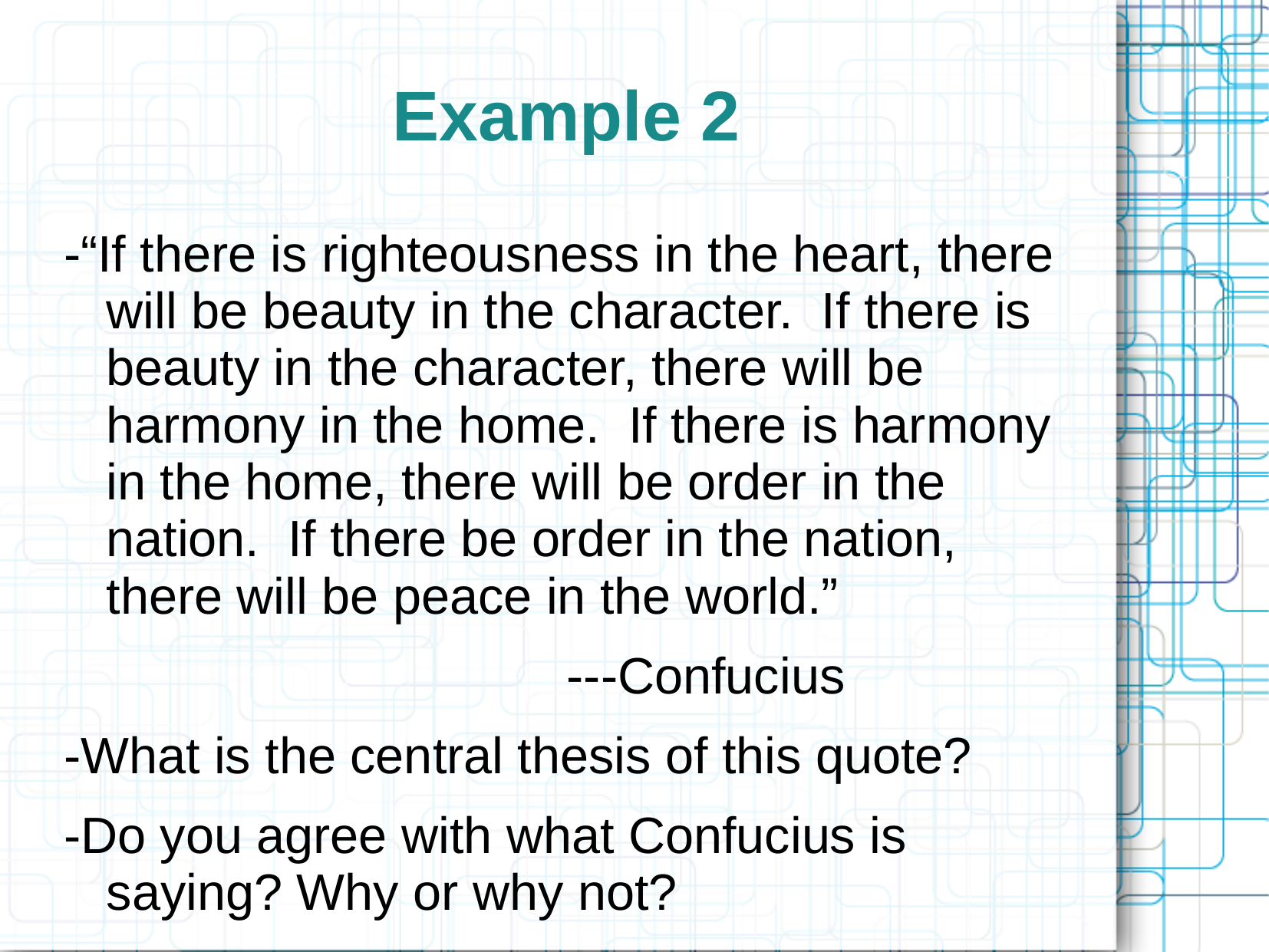

Example 2
-“If there is righteousness in the heart, there will be beauty in the character.  If there is beauty in the character, there will be harmony in the home.  If there is harmony in the home, there will be order in the nation.  If there be order in the nation, there will be peace in the world.”
					---Confucius
-What is the central thesis of this quote?
-Do you agree with what Confucius is saying? Why or why not?